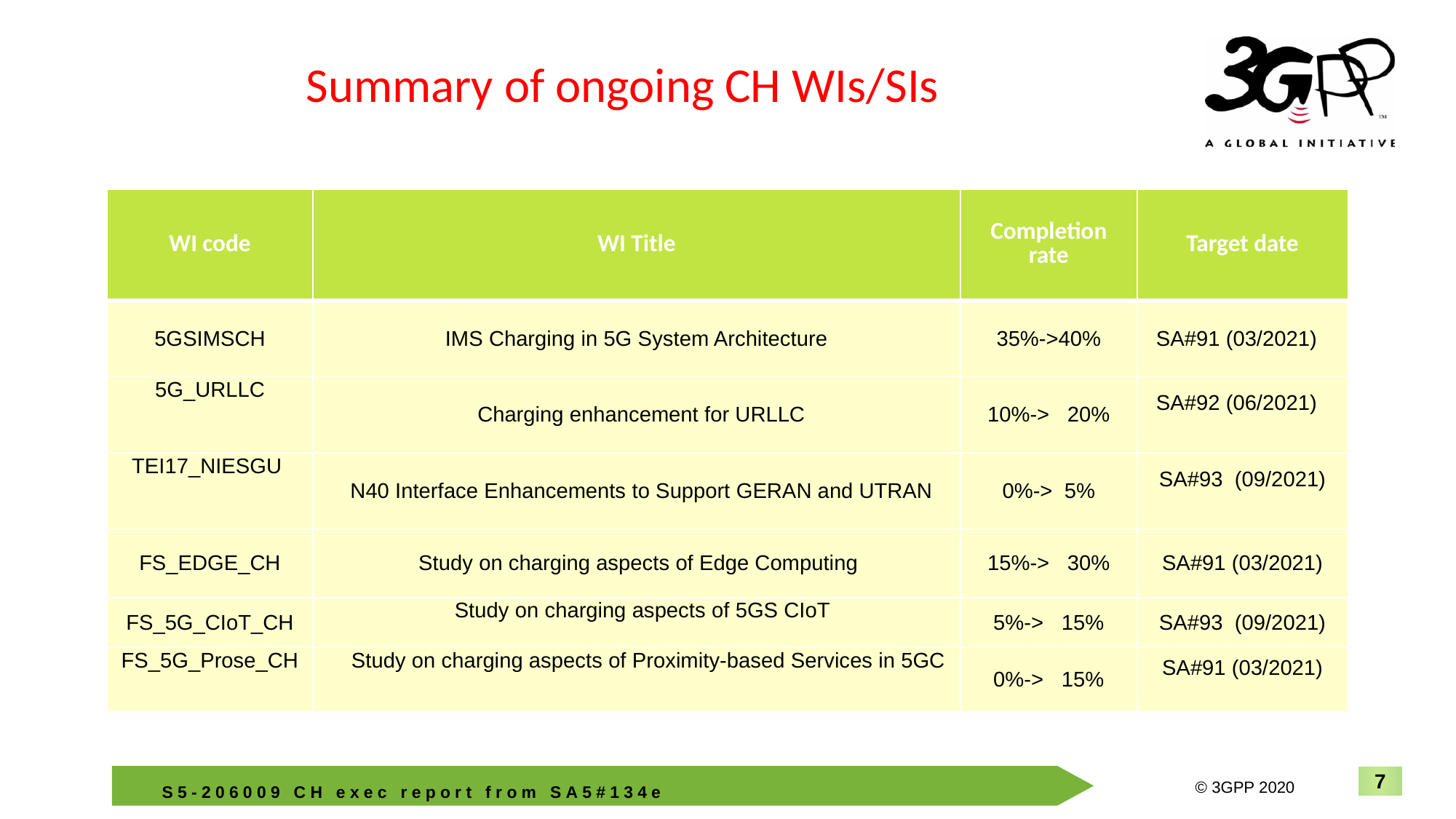

# Summary of ongoing CH WIs/SIs
| WI code | WI Title | Completion rate | Target date |
| --- | --- | --- | --- |
| 5GSIMSCH | IMS Charging in 5G System Architecture | 35%->40% | SA#91 (03/2021) |
| 5G\_URLLC | Charging enhancement for URLLC | 10%-> 20% | SA#92 (06/2021) |
| TEI17\_NIESGU | N40 Interface Enhancements to Support GERAN and UTRAN | 0%-> 5% | SA#93 (09/2021) |
| FS\_EDGE\_CH | Study on charging aspects of Edge Computing | 15%-> 30% | SA#91 (03/2021) |
| FS\_5G\_CIoT\_CH | Study on charging aspects of 5GS CIoT | 5%-> 15% | SA#93 (09/2021) |
| FS\_5G\_Prose\_CH | Study on charging aspects of Proximity-based Services in 5GC | 0%-> 15% | SA#91 (03/2021) |